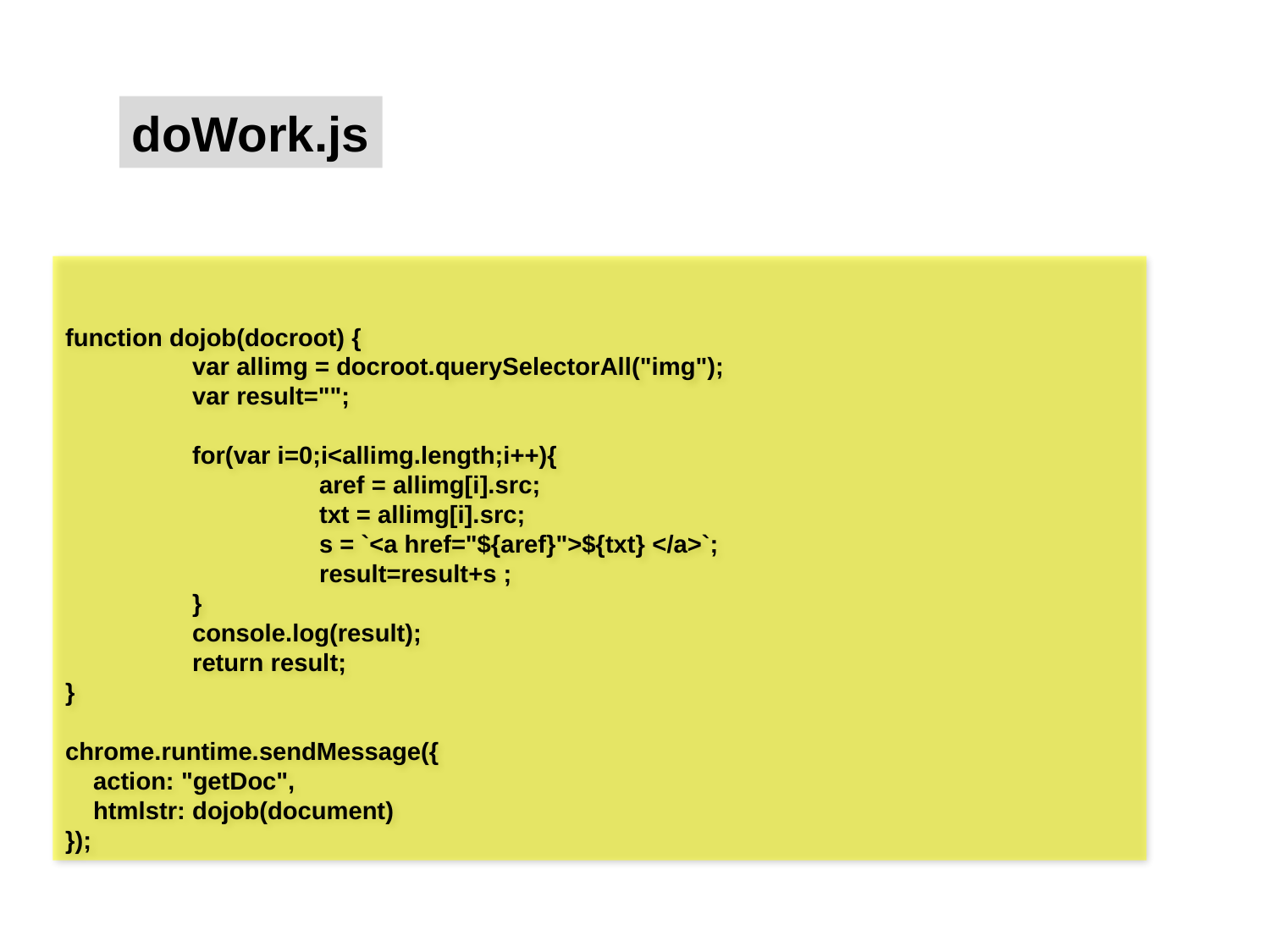

doWork.js

function dojob(docroot) {
	var allimg = docroot.querySelectorAll("img");
	var result="";

	for(var i=0;i<allimg.length;i++){
		aref = allimg[i].src;
		txt = allimg[i].src;
		s = `<a href="${aref}">${txt} </a>`;
		result=result+s ;
	}
	console.log(result);
	return result;
}

chrome.runtime.sendMessage({
    action: "getDoc",
    htmlstr: dojob(document)
});